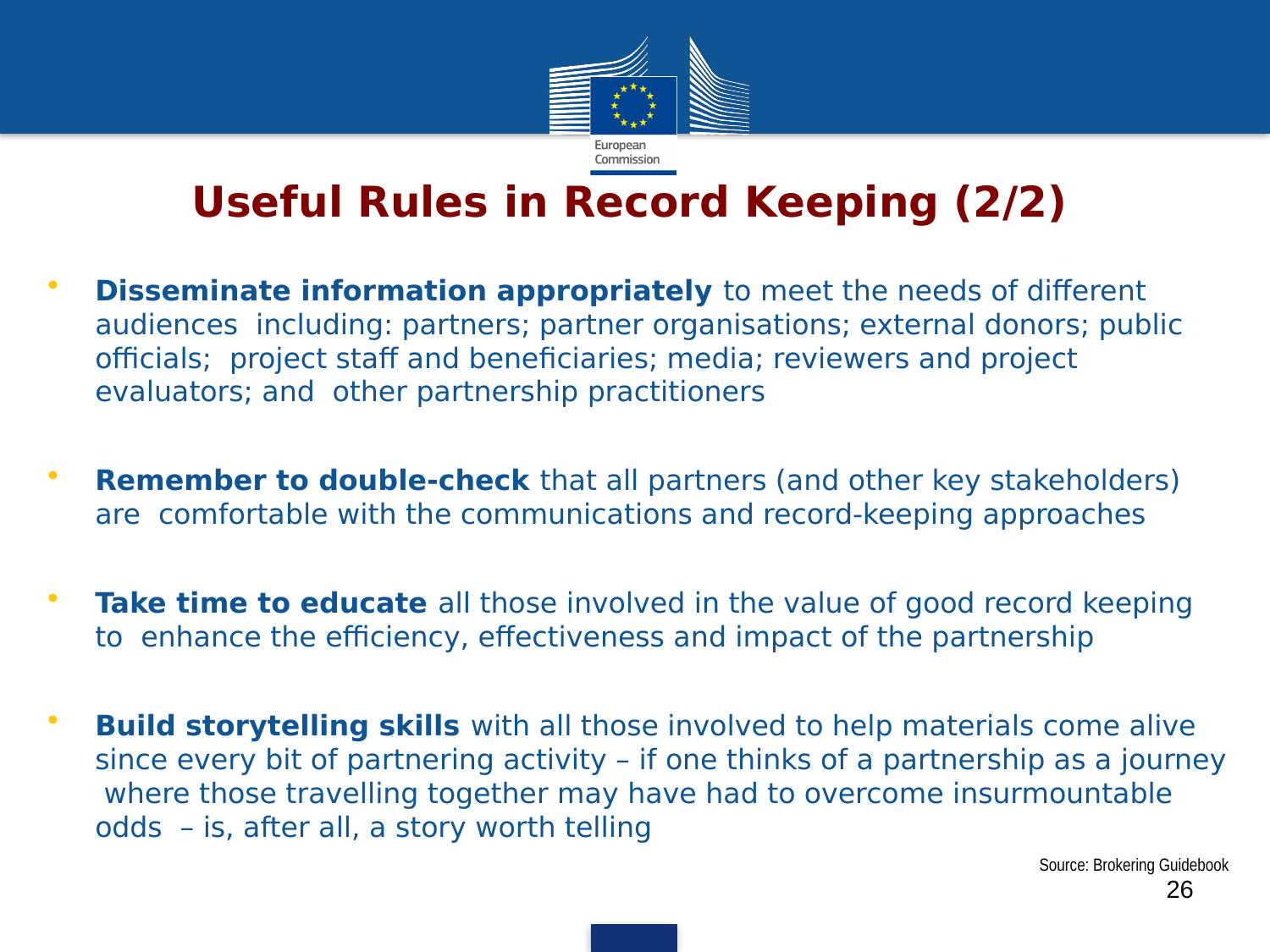

Useful Rules in Record Keeping (2/2)
Disseminate information appropriately to meet the needs of different audiences  including: partners; partner organisations; external donors; public officials;  project staff and beneficiaries; media; reviewers and project evaluators; and  other partnership practitioners

Remember to double-check that all partners (and other key stakeholders) are  comfortable with the communications and record-keeping approaches

Take time to educate all those involved in the value of good record keeping to  enhance the efficiency, effectiveness and impact of the partnership

Build storytelling skills with all those involved to help materials come alive  since every bit of partnering activity – if one thinks of a partnership as a journey  where those travelling together may have had to overcome insurmountable odds  – is, after all, a story worth telling
Source: Brokering Guidebook
26